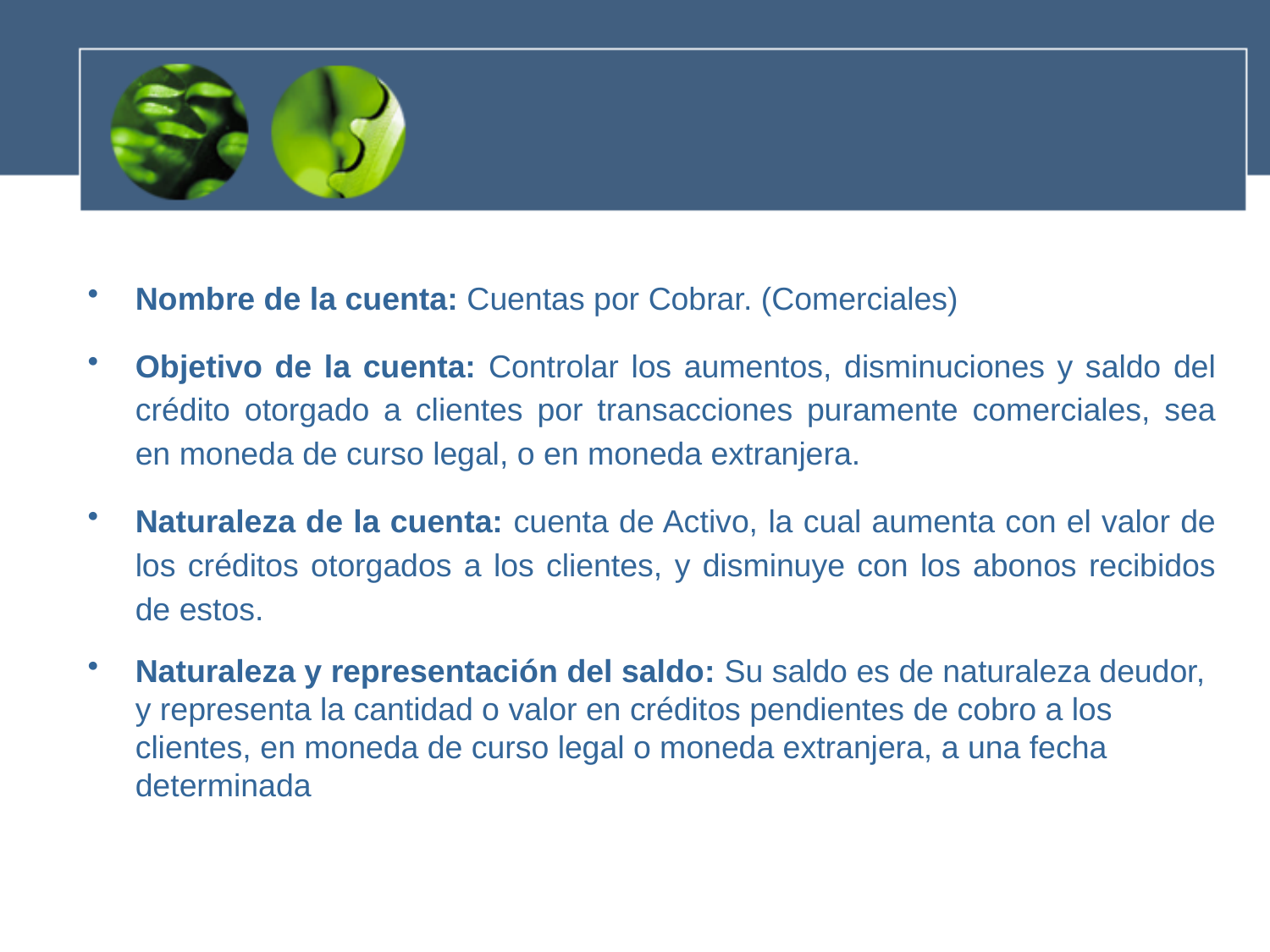

Nombre de la cuenta: Cuentas por Cobrar. (Comerciales)
Objetivo de la cuenta: Controlar los aumentos, disminuciones y saldo del crédito otorgado a clientes por transacciones puramente comerciales, sea en moneda de curso legal, o en moneda extranjera.
Naturaleza de la cuenta: cuenta de Activo, la cual aumenta con el valor de los créditos otorgados a los clientes, y disminuye con los abonos recibidos de estos.
Naturaleza y representación del saldo: Su saldo es de naturaleza deudor, y representa la cantidad o valor en créditos pendientes de cobro a los clientes, en moneda de curso legal o moneda extranjera, a una fecha determinada